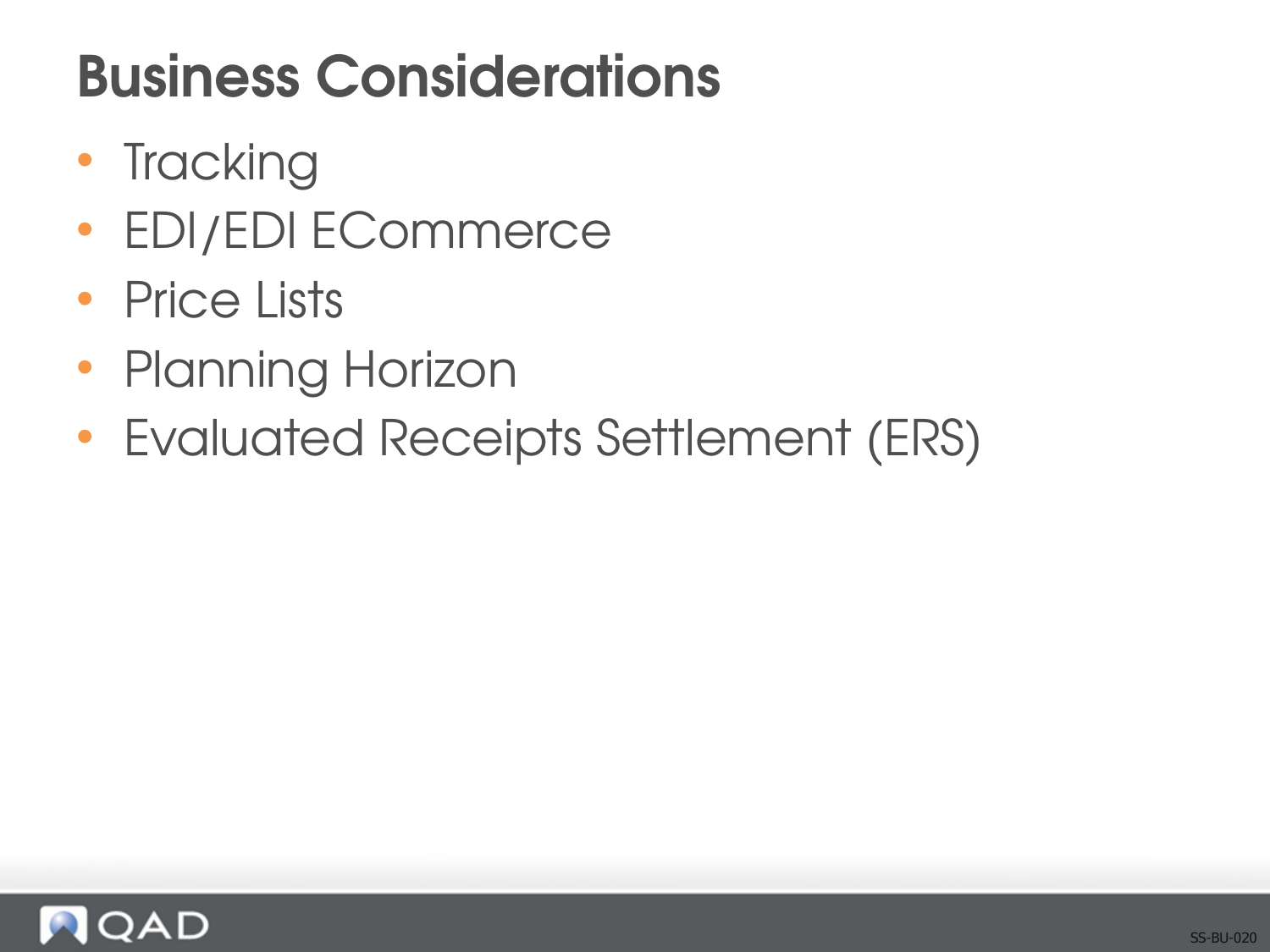

# Business Considerations
Tracking
EDI/EDI ECommerce
Price Lists
Planning Horizon
Evaluated Receipts Settlement (ERS)
SS-BU-020